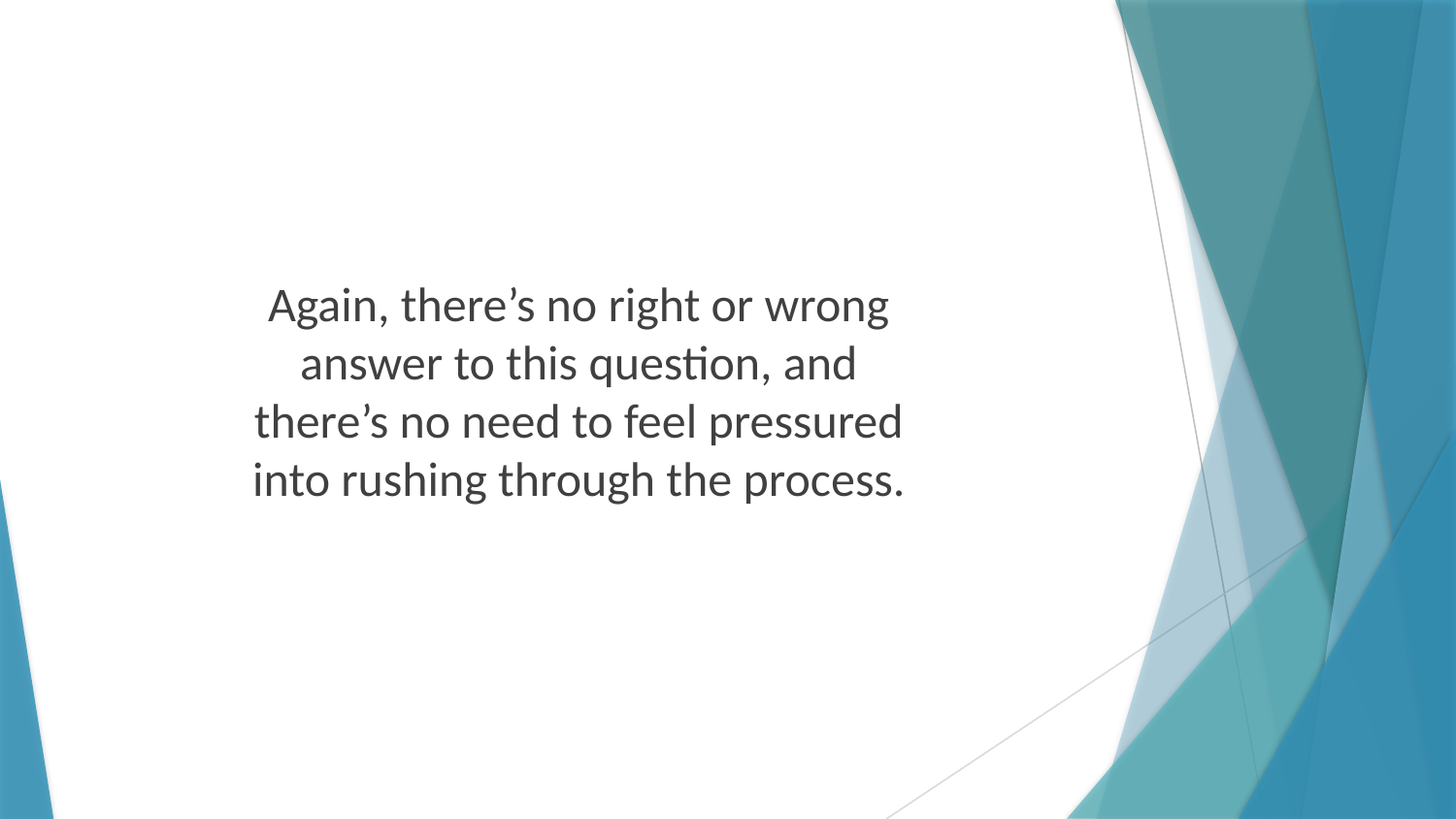

Again, there’s no right or wrong answer to this question, and there’s no need to feel pressured into rushing through the process.